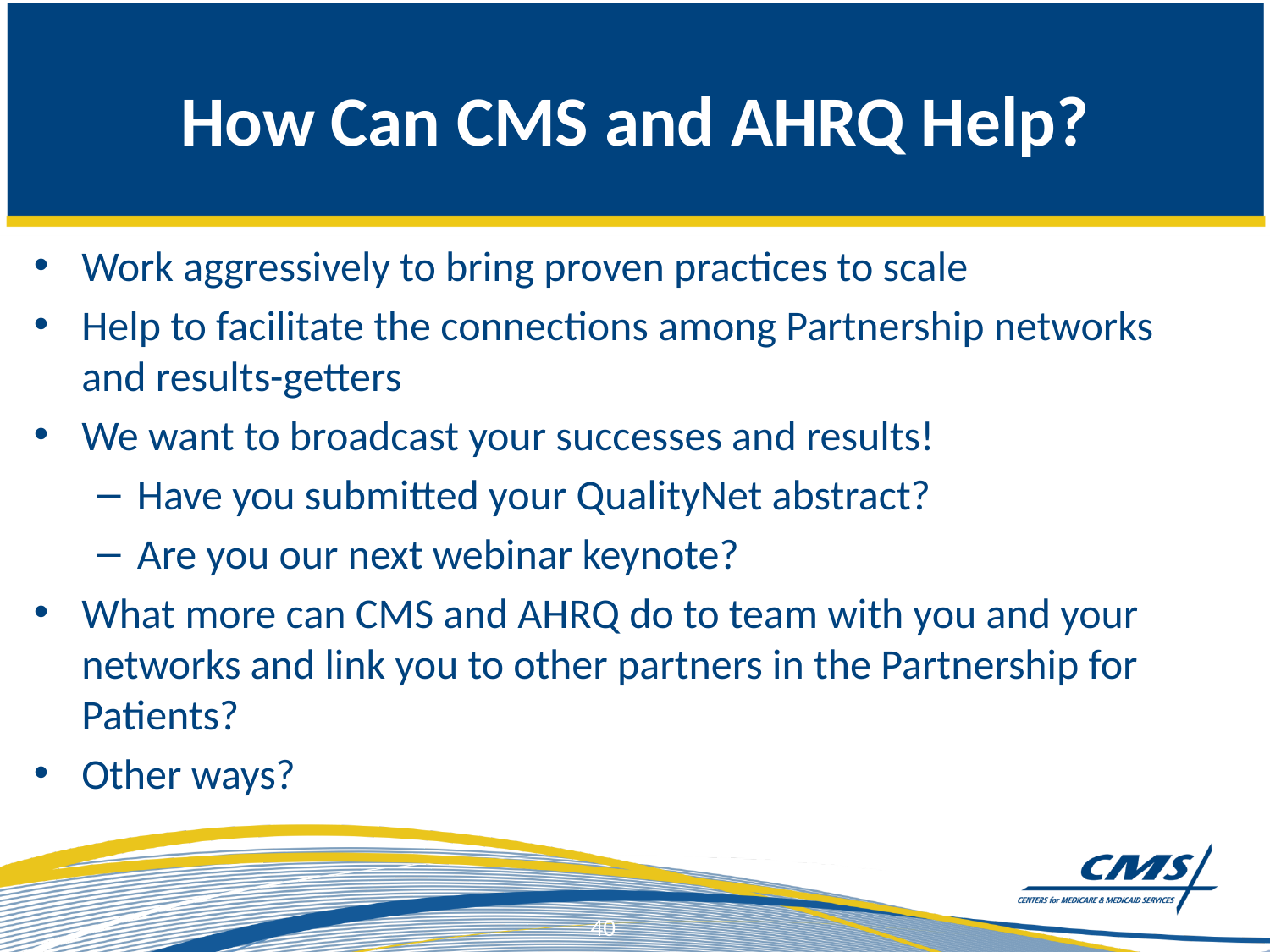

# How Can CMS and AHRQ Help?
Work aggressively to bring proven practices to scale
Help to facilitate the connections among Partnership networks and results-getters
We want to broadcast your successes and results!
Have you submitted your QualityNet abstract?
Are you our next webinar keynote?
What more can CMS and AHRQ do to team with you and your networks and link you to other partners in the Partnership for Patients?
Other ways?

40